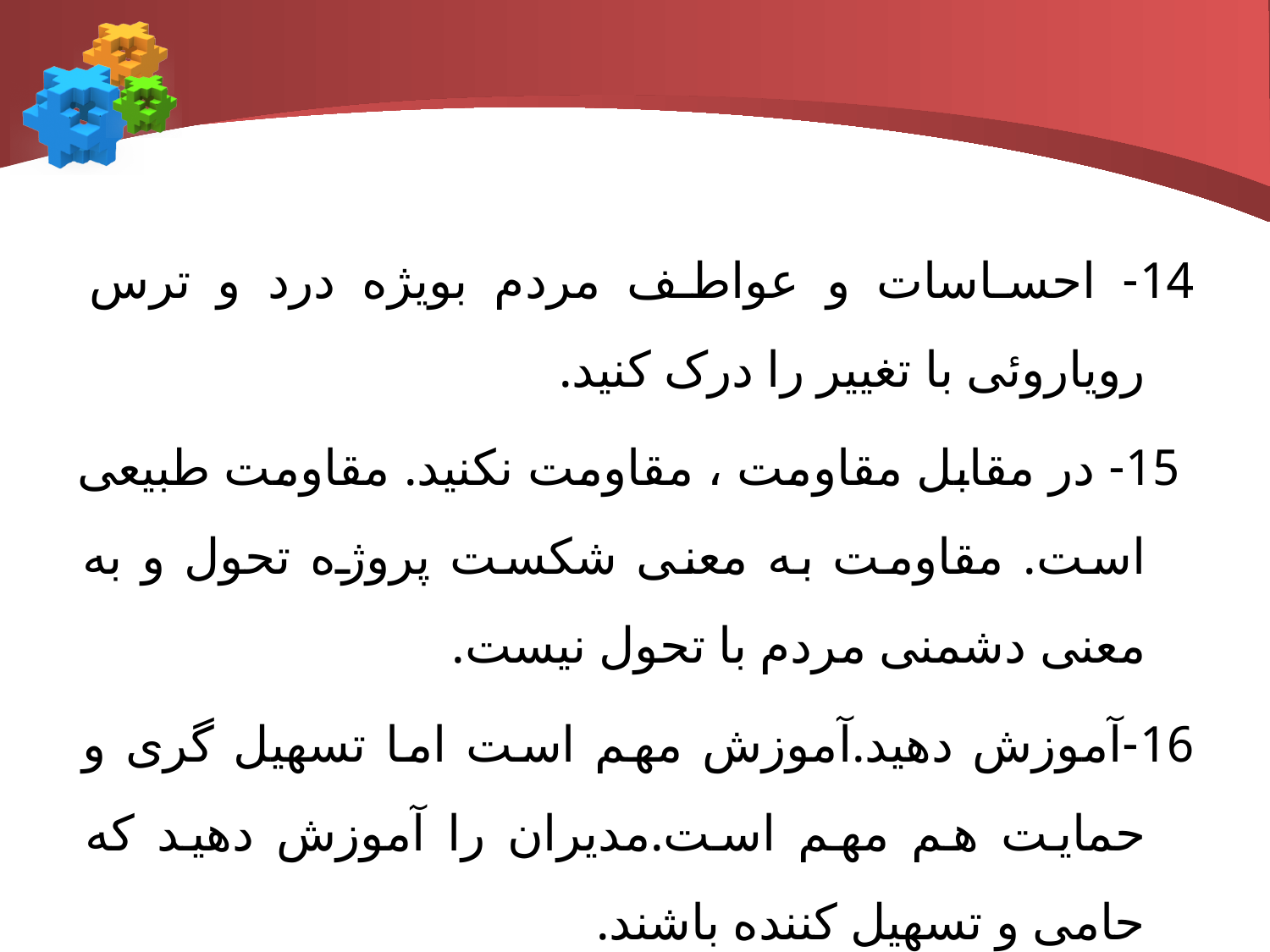

#
14- احساسات و عواطف مردم بویژه درد و ترس رویاروئی با تغییر را درک کنید.
 15- در مقابل مقاومت ، مقاومت نکنید. مقاومت طبیعی است. مقاومت به معنی شکست پروژه تحول و به معنی دشمنی مردم با تحول نیست.
16-آموزش دهید.آموزش مهم است اما تسهیل گری و حمایت هم مهم است.مدیران را آموزش دهید که حامی و تسهیل کننده باشند.